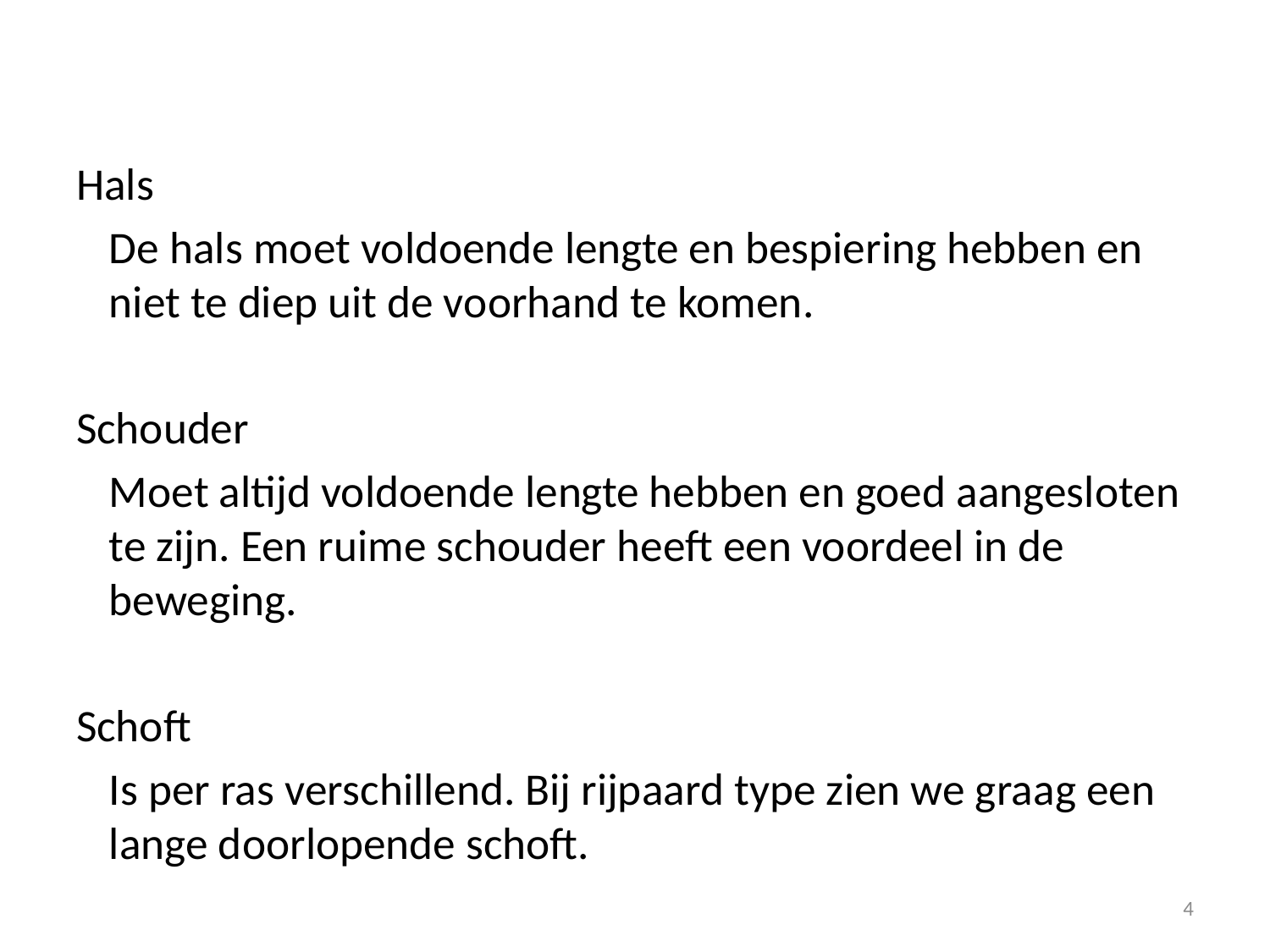

Hals
	De hals moet voldoende lengte en bespiering hebben en niet te diep uit de voorhand te komen.

Schouder
	Moet altijd voldoende lengte hebben en goed aangesloten te zijn. Een ruime schouder heeft een voordeel in de beweging.

Schoft
	Is per ras verschillend. Bij rijpaard type zien we graag een lange doorlopende schoft.

4